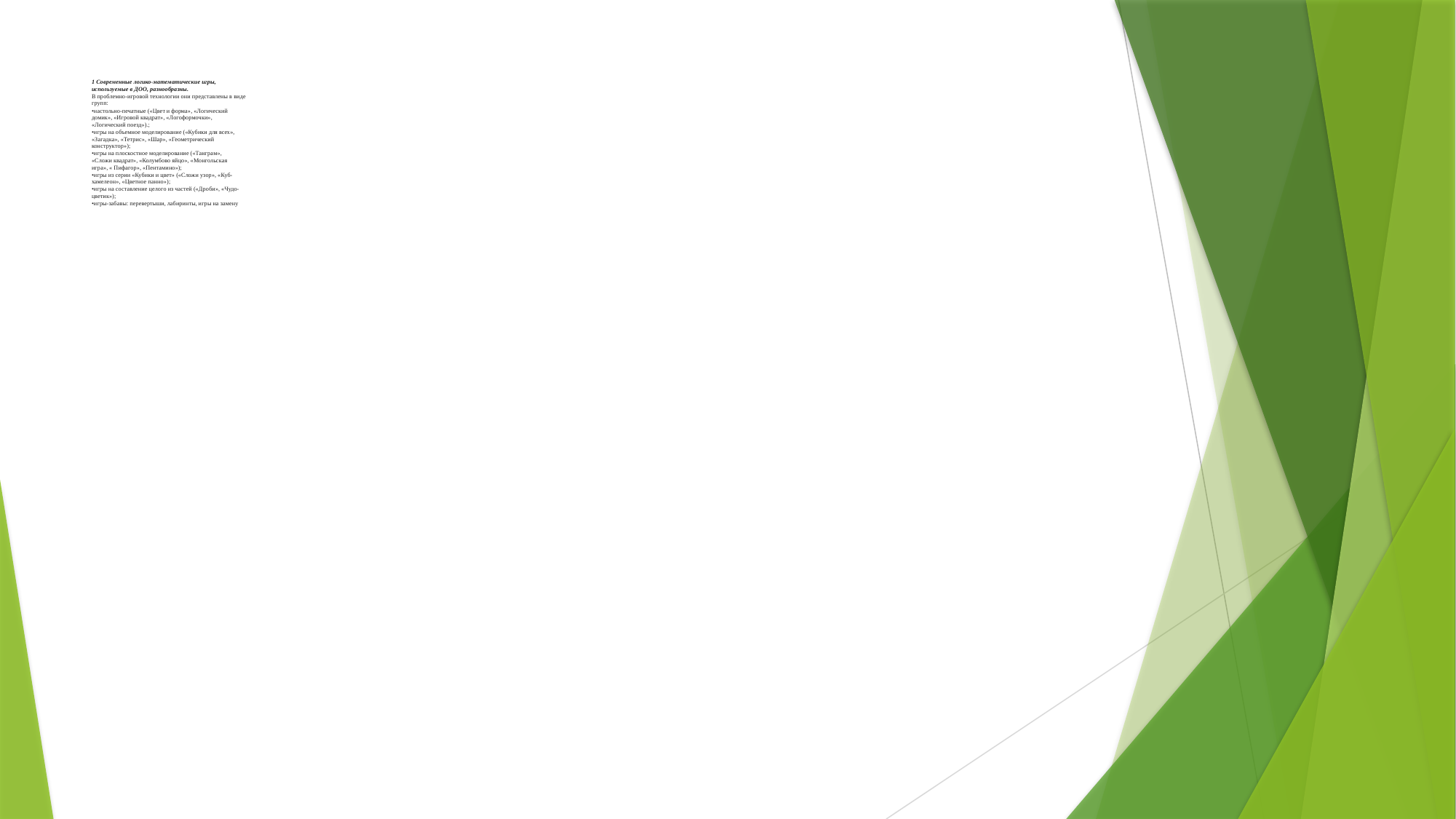

# 1 Современные логико-математические игры, используемые в ДОО, разнообразны. В проблемно-игровой технологии они представлены в виде групп: •настольно-печатные («Цвет и форма», «Логический домик», «Игровой квадрат», «Логоформочки», «Логический поезд»).; •игры на объемное моделирование («Кубики для всех», «Загадка», «Тетрис», «Шар», «Геометрический конструктор»); •игры на плоскостное моделирование («Танграм», «Сложи квадрат», «Колумбово яйцо», «Монгольская игра», « Пифагор», «Пентамино»); •игры из серии «Кубики и цвет» («Сложи узор», «Куб- хамелеон», «Цветное панно»); •игры на составление целого из частей («Дроби», «Чудо- цветик»); •игры-забавы: перевертыши, лабиринты, игры на замену